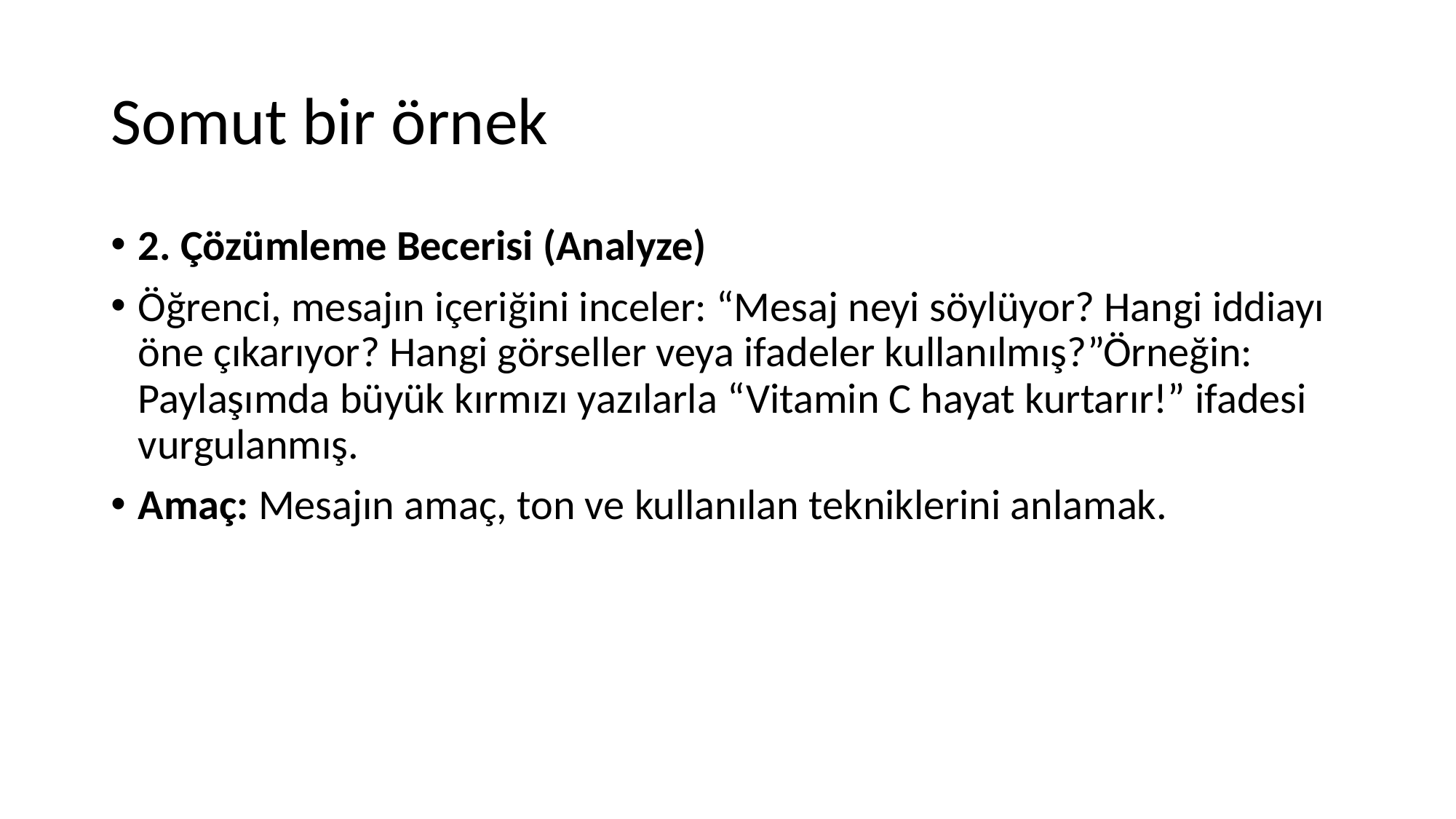

# Somut bir örnek
2. Çözümleme Becerisi (Analyze)
Öğrenci, mesajın içeriğini inceler: “Mesaj neyi söylüyor? Hangi iddiayı öne çıkarıyor? Hangi görseller veya ifadeler kullanılmış?”Örneğin: Paylaşımda büyük kırmızı yazılarla “Vitamin C hayat kurtarır!” ifadesi vurgulanmış.
Amaç: Mesajın amaç, ton ve kullanılan tekniklerini anlamak.